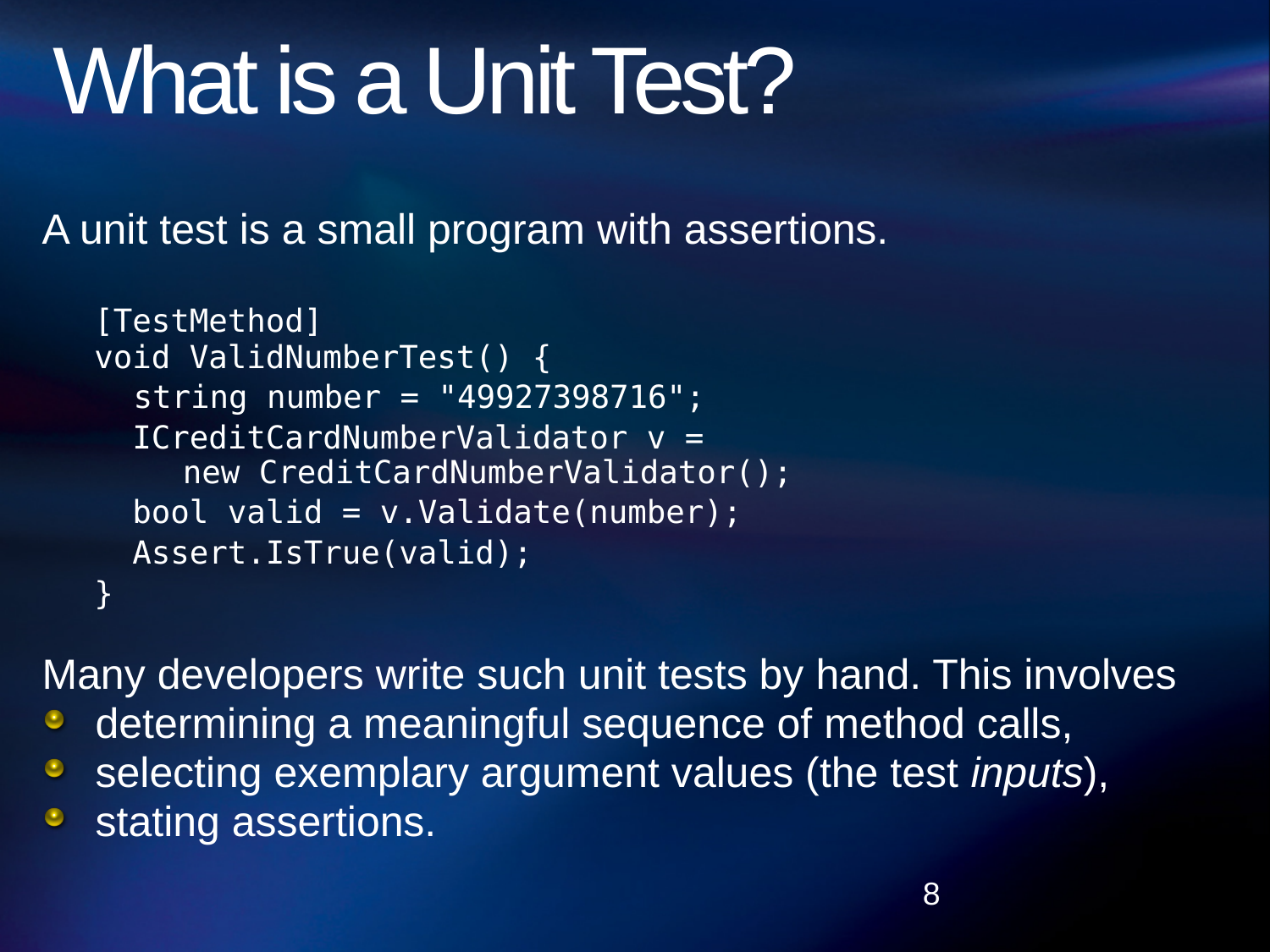

# What is a Unit Test?
A unit test is a small program with assertions.

[TestMethod]
void ValidNumberTest() {
	  string number = "49927398716";
  ICreditCardNumberValidator v =
  new CreditCardNumberValidator();
  bool valid = v.Validate(number);
  Assert.IsTrue(valid);
}

Many developers write such unit tests by hand. This involves
determining a meaningful sequence of method calls,
selecting exemplary argument values (the test inputs),
stating assertions.

8